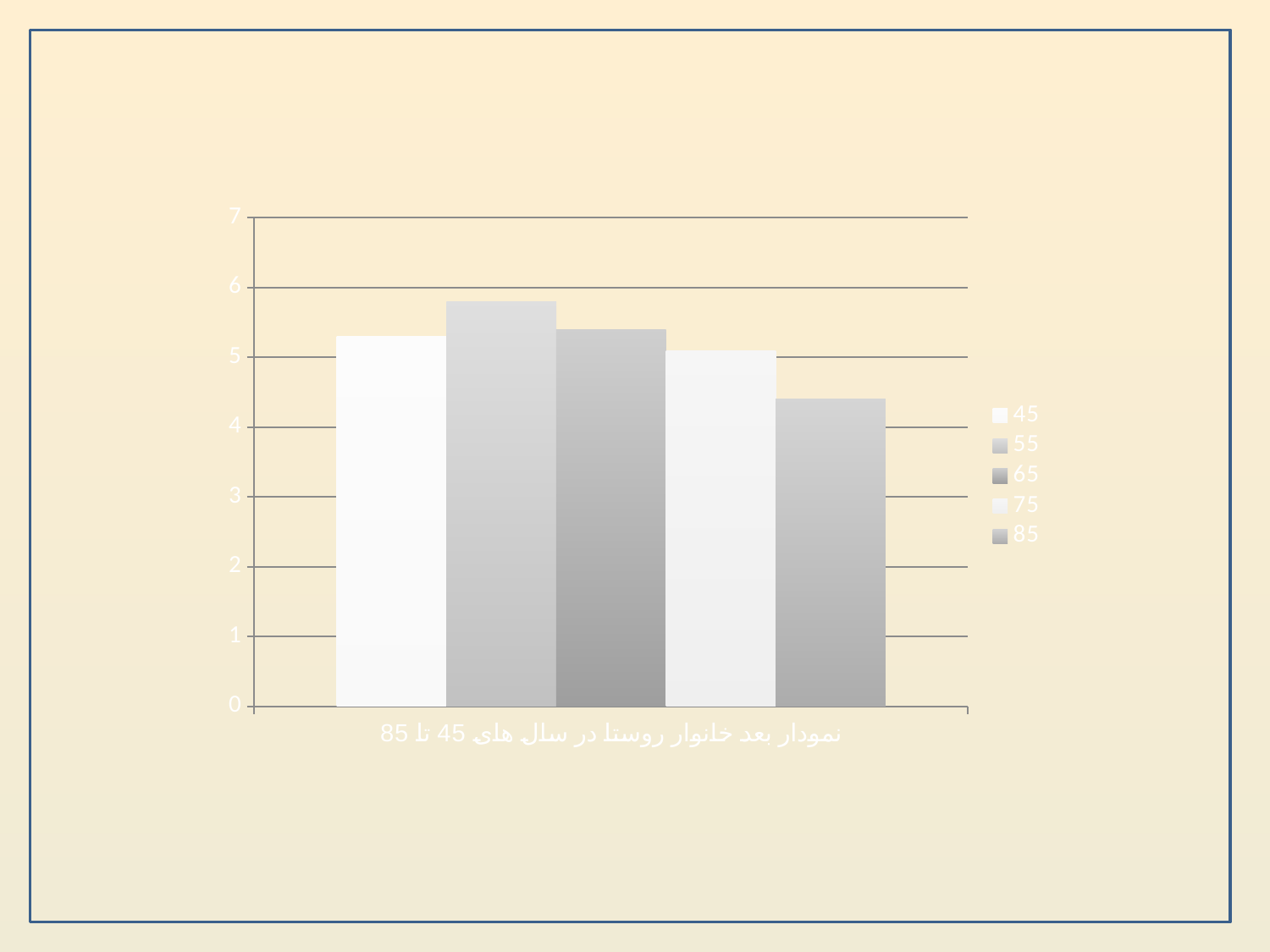

### Chart

| Category | 45 | 55 | 65 | 75 | 85 |
|---|---|---|---|---|---|
| نمودار بعد خانوار روستا در سال های 45 تا 85 | 5.3 | 5.8 | 5.4 | 5.1 | 4.4 |